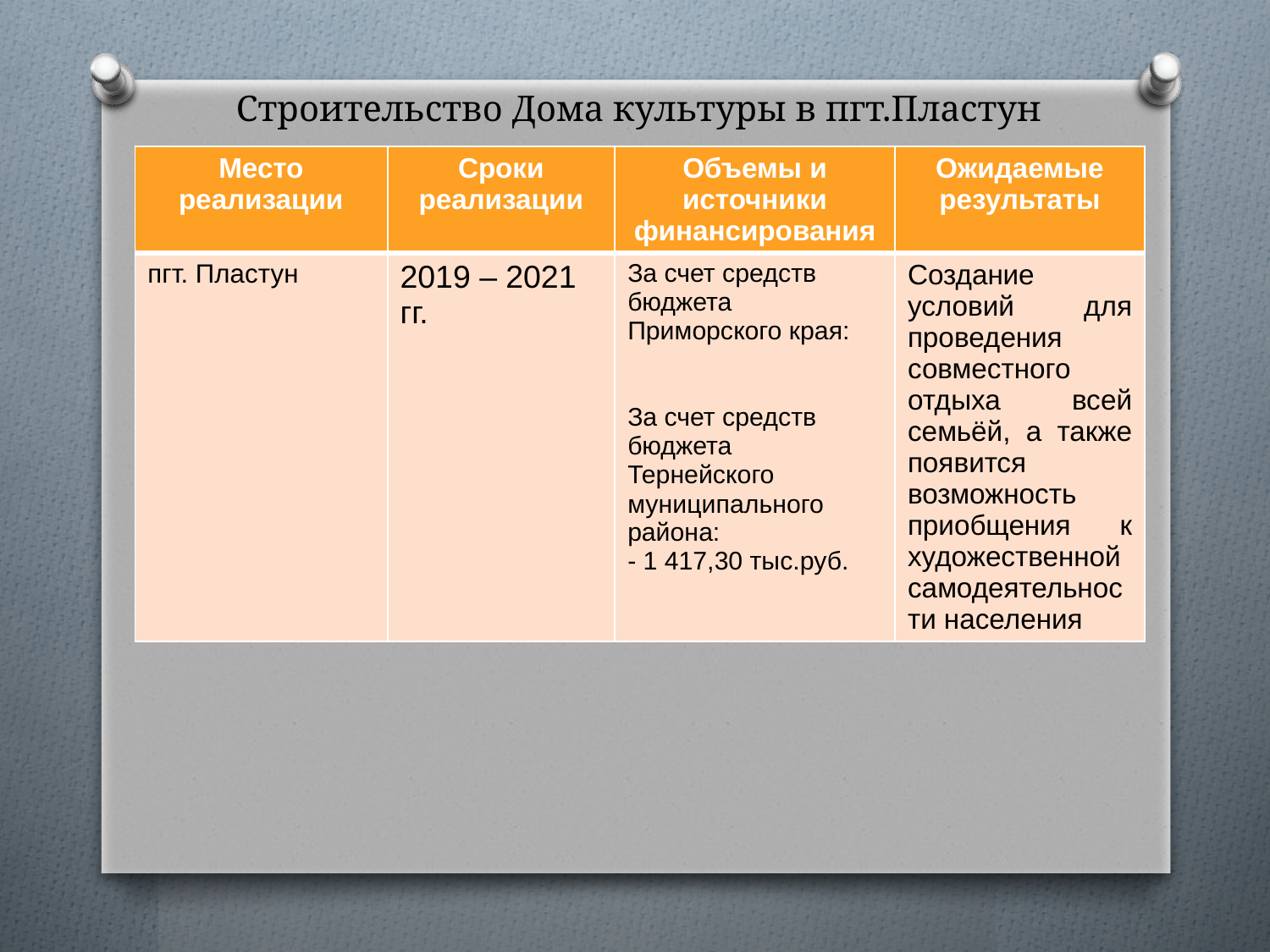

# Строительство Дома культуры в пгт.Пластун
| Место реализации | Сроки реализации | Объемы и источники финансирования | Ожидаемые результаты |
| --- | --- | --- | --- |
| пгт. Пластун | 2019 – 2021 гг. | За счет средств бюджета Приморского края: За счет средств бюджета Тернейского муниципального района: - 1 417,30 тыс.руб. | Создание условий для проведения совместного отдыха всей семьёй, а также появится возможность приобщения к художественной самодеятельности населения |